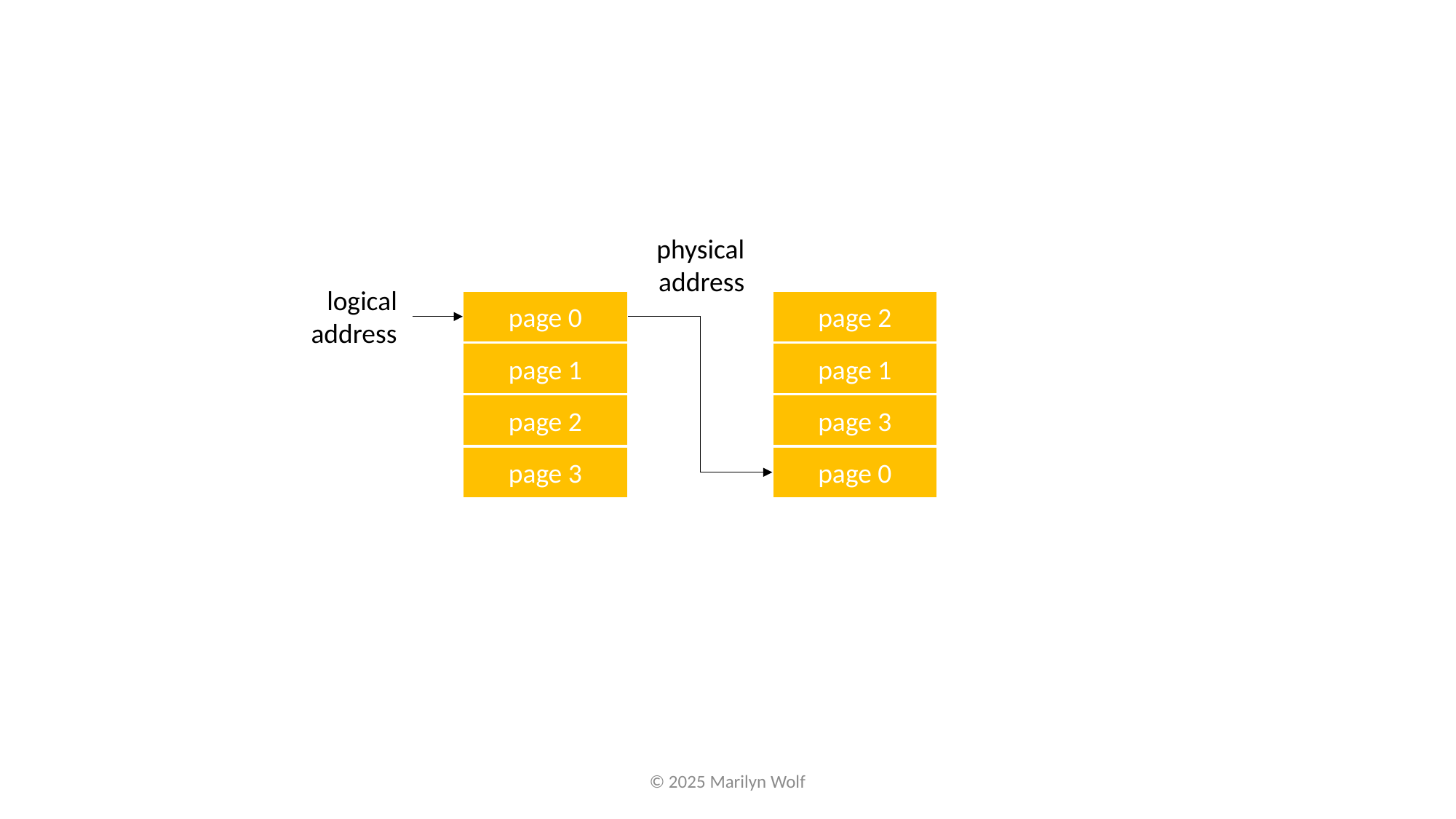

physical
address
logical
address
page 0
page 2
page 1
page 1
page 2
page 3
page 3
page 0
© 2025 Marilyn Wolf